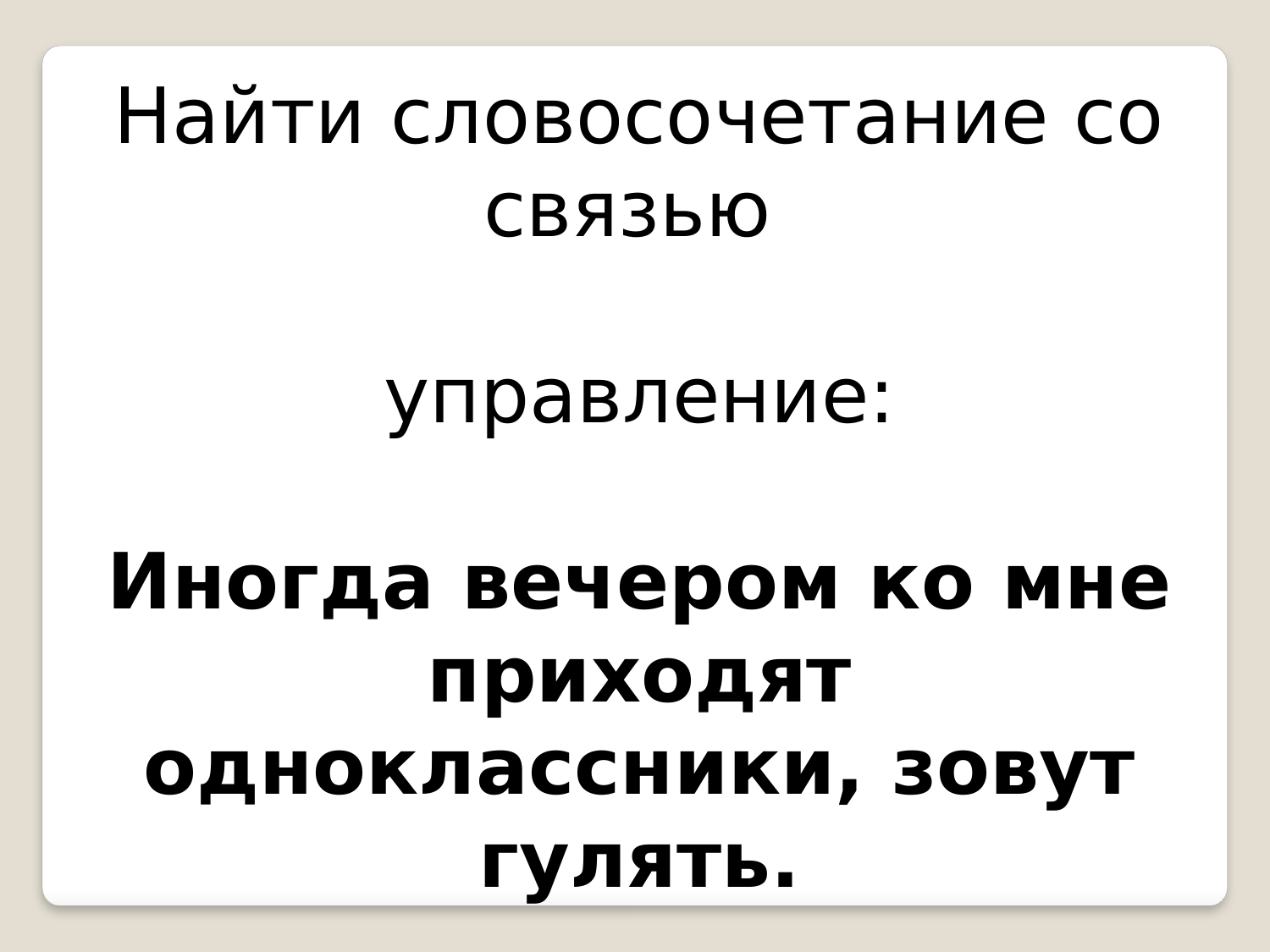

Найти словосочетание со связью

управление:

Иногда вечером ко мне приходят одноклассники, зовут гулять.